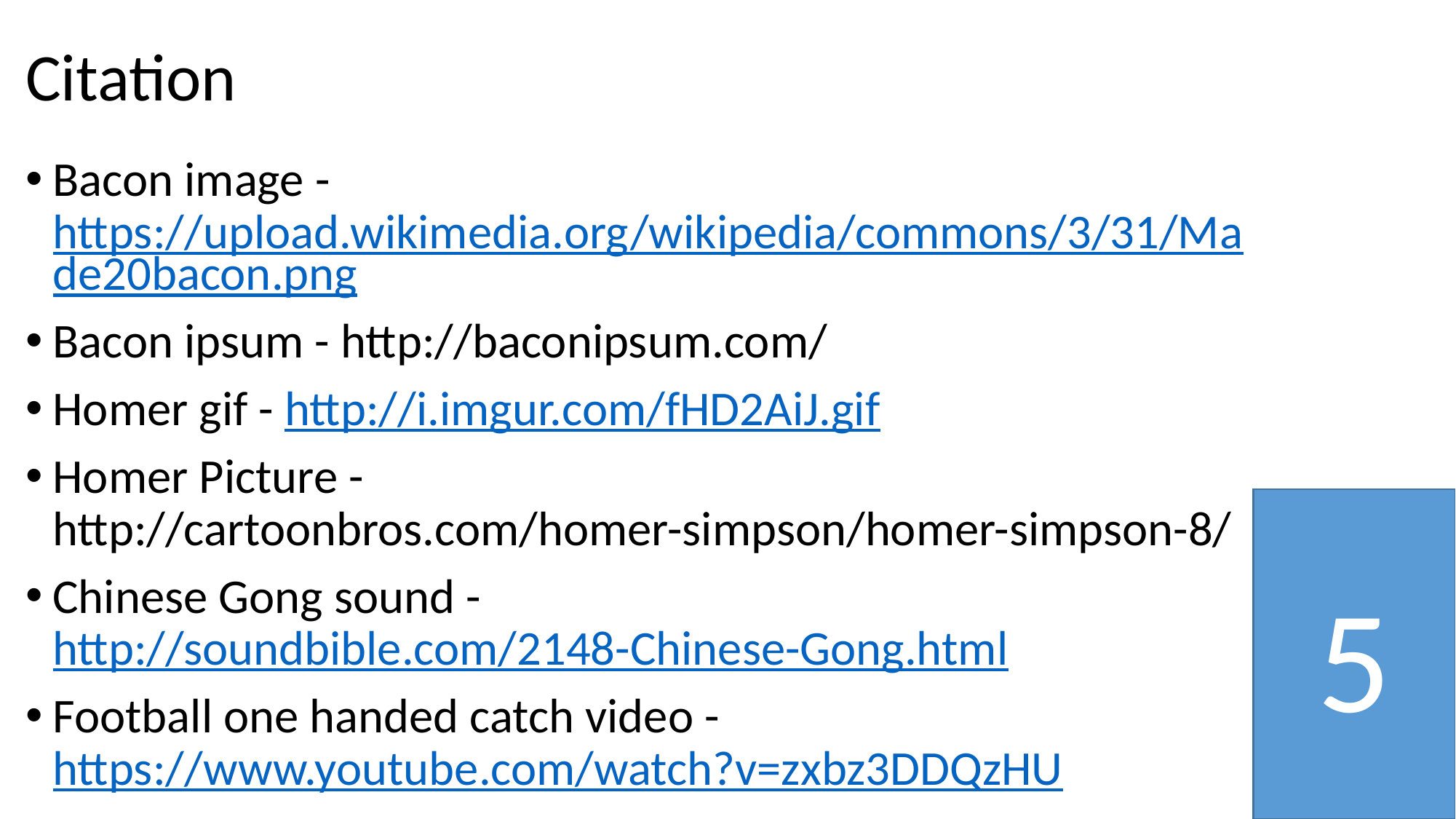

# Citation
Bacon image - https://upload.wikimedia.org/wikipedia/commons/3/31/Made20bacon.png
Bacon ipsum - http://baconipsum.com/
Homer gif - http://i.imgur.com/fHD2AiJ.gif
Homer Picture - http://cartoonbros.com/homer-simpson/homer-simpson-8/
Chinese Gong sound - http://soundbible.com/2148-Chinese-Gong.html
Football one handed catch video - https://www.youtube.com/watch?v=zxbz3DDQzHU

5